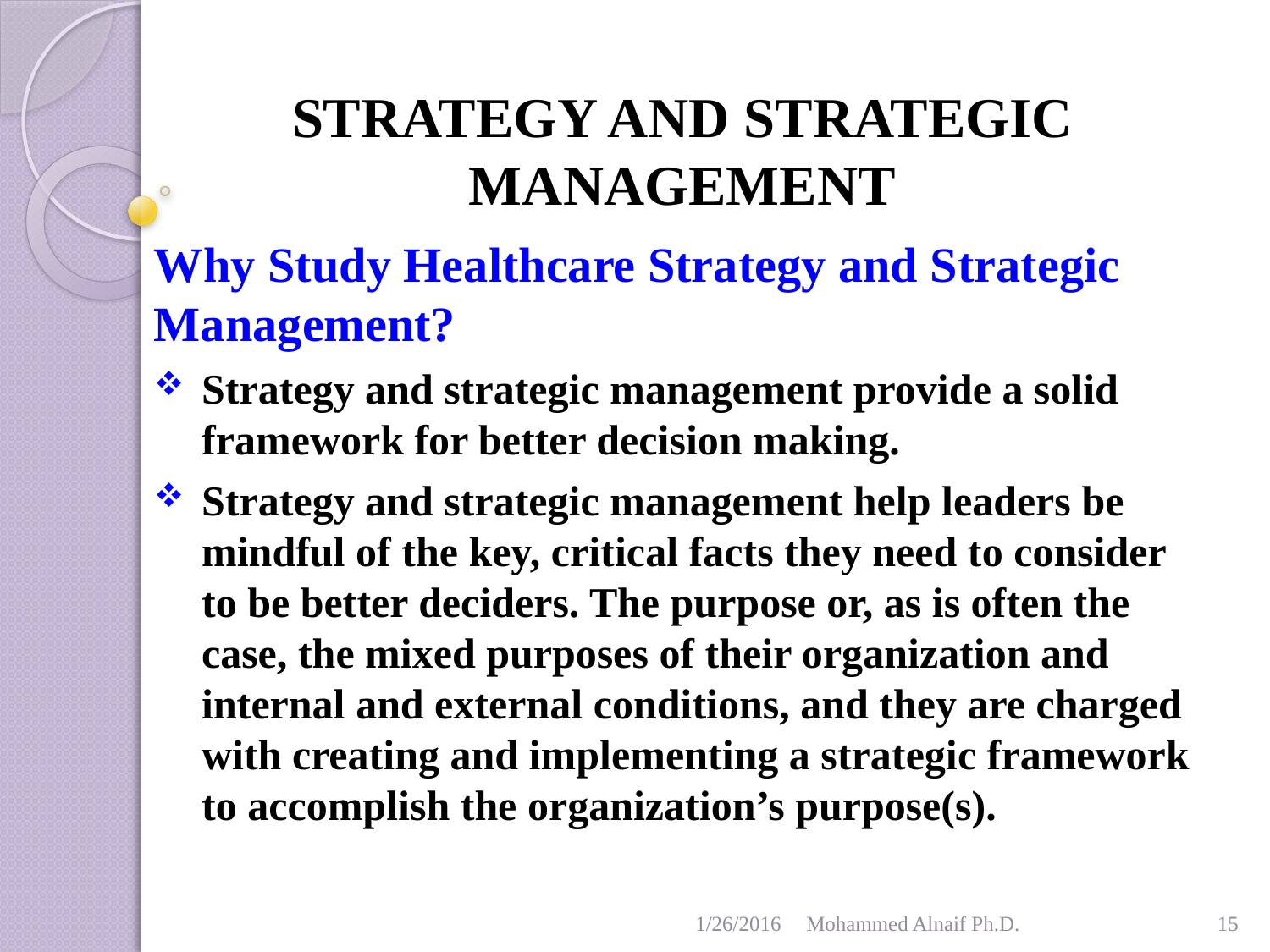

# STRATEGY AND STRATEGIC MANAGEMENT
Why Study Healthcare Strategy and Strategic Management?
Strategy and strategic management provide a solid framework for better decision making.
Strategy and strategic management help leaders be mindful of the key, critical facts they need to consider to be better deciders. The purpose or, as is often the case, the mixed purposes of their organization and internal and external conditions, and they are charged with creating and implementing a strategic framework to accomplish the organization’s purpose(s).
1/26/2016
Mohammed Alnaif Ph.D.
15